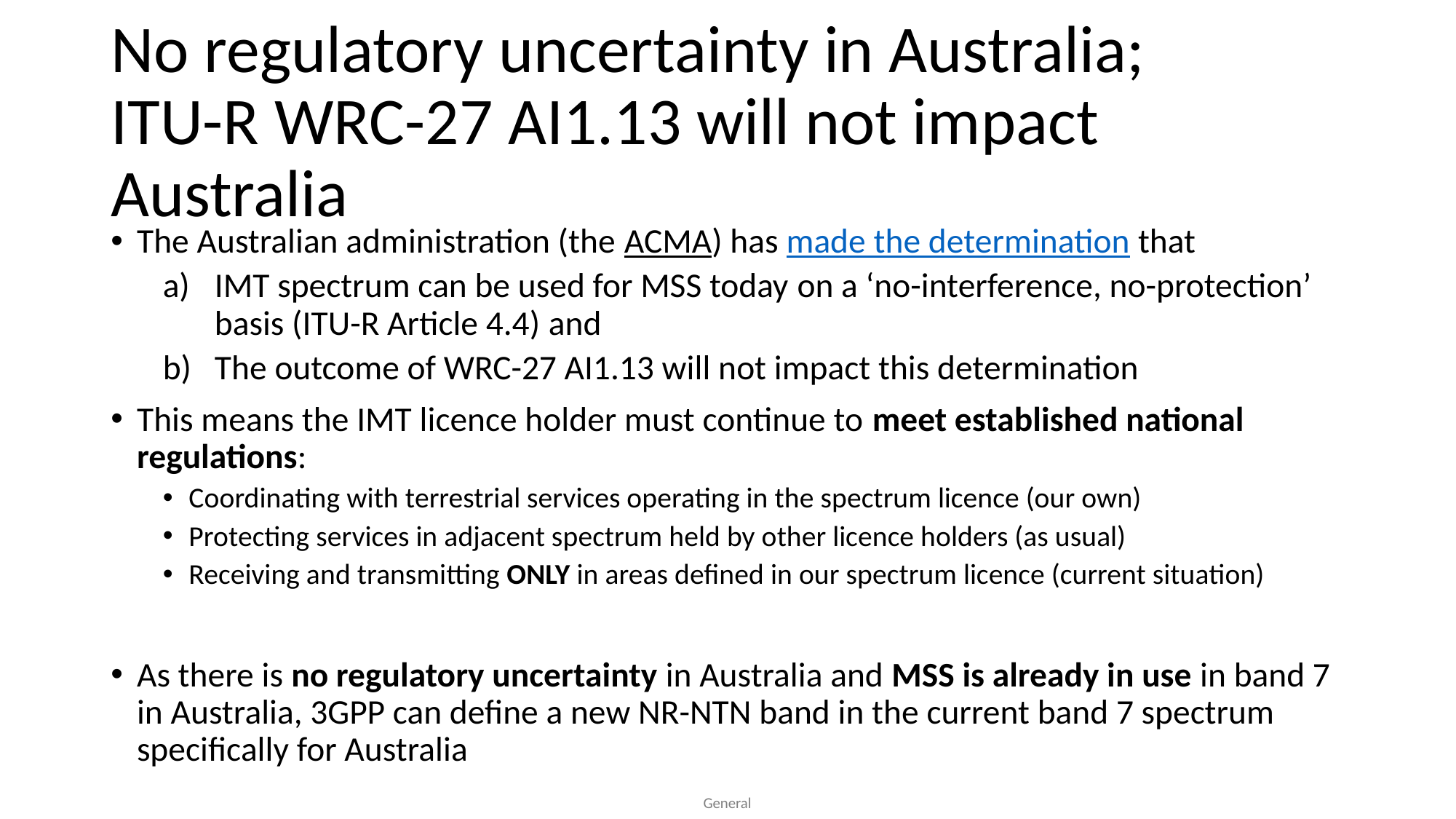

# No regulatory uncertainty in Australia; ITU-R WRC-27 AI1.13 will not impact Australia
The Australian administration (the ACMA) has made the determination that
IMT spectrum can be used for MSS today on a ‘no-interference, no-protection’ basis (ITU-R Article 4.4) and
The outcome of WRC-27 AI1.13 will not impact this determination
This means the IMT licence holder must continue to meet established national regulations:
Coordinating with terrestrial services operating in the spectrum licence (our own)
Protecting services in adjacent spectrum held by other licence holders (as usual)
Receiving and transmitting ONLY in areas defined in our spectrum licence (current situation)

As there is no regulatory uncertainty in Australia and MSS is already in use in band 7 in Australia, 3GPP can define a new NR-NTN band in the current band 7 spectrum specifically for Australia